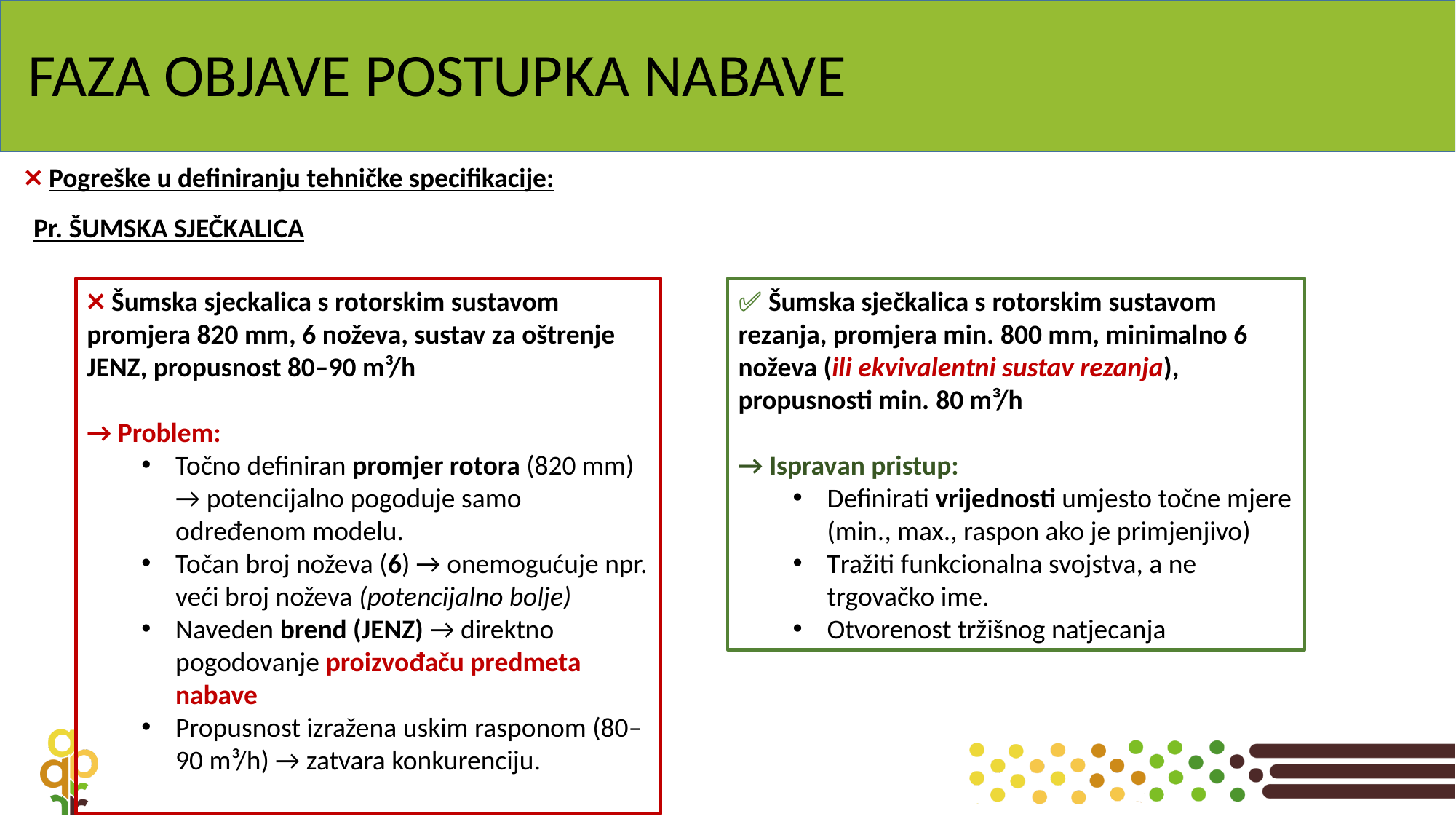

FAZA OBJAVE POSTUPKA NABAVE

❌ Pogreške u definiranju tehničke specifikacije:
Pr. ŠUMSKA SJEČKALICA
❌ Šumska sjeckalica s rotorskim sustavom promjera 820 mm, 6 noževa, sustav za oštrenje JENZ, propusnost 80–90 m³/h
→ Problem:
Točno definiran promjer rotora (820 mm) → potencijalno pogoduje samo određenom modelu.
Točan broj noževa (6) → onemogućuje npr. veći broj noževa (potencijalno bolje)
Naveden brend (JENZ) → direktno pogodovanje proizvođaču predmeta nabave
Propusnost izražena uskim rasponom (80–90 m³/h) → zatvara konkurenciju.

✅ Šumska sječkalica s rotorskim sustavom rezanja, promjera min. 800 mm, minimalno 6 noževa (ili ekvivalentni sustav rezanja), propusnosti min. 80 m³/h
→ Ispravan pristup:
Definirati vrijednosti umjesto točne mjere (min., max., raspon ako je primjenjivo)
Tražiti funkcionalna svojstva, a ne trgovačko ime.
Otvorenost tržišnog natjecanja